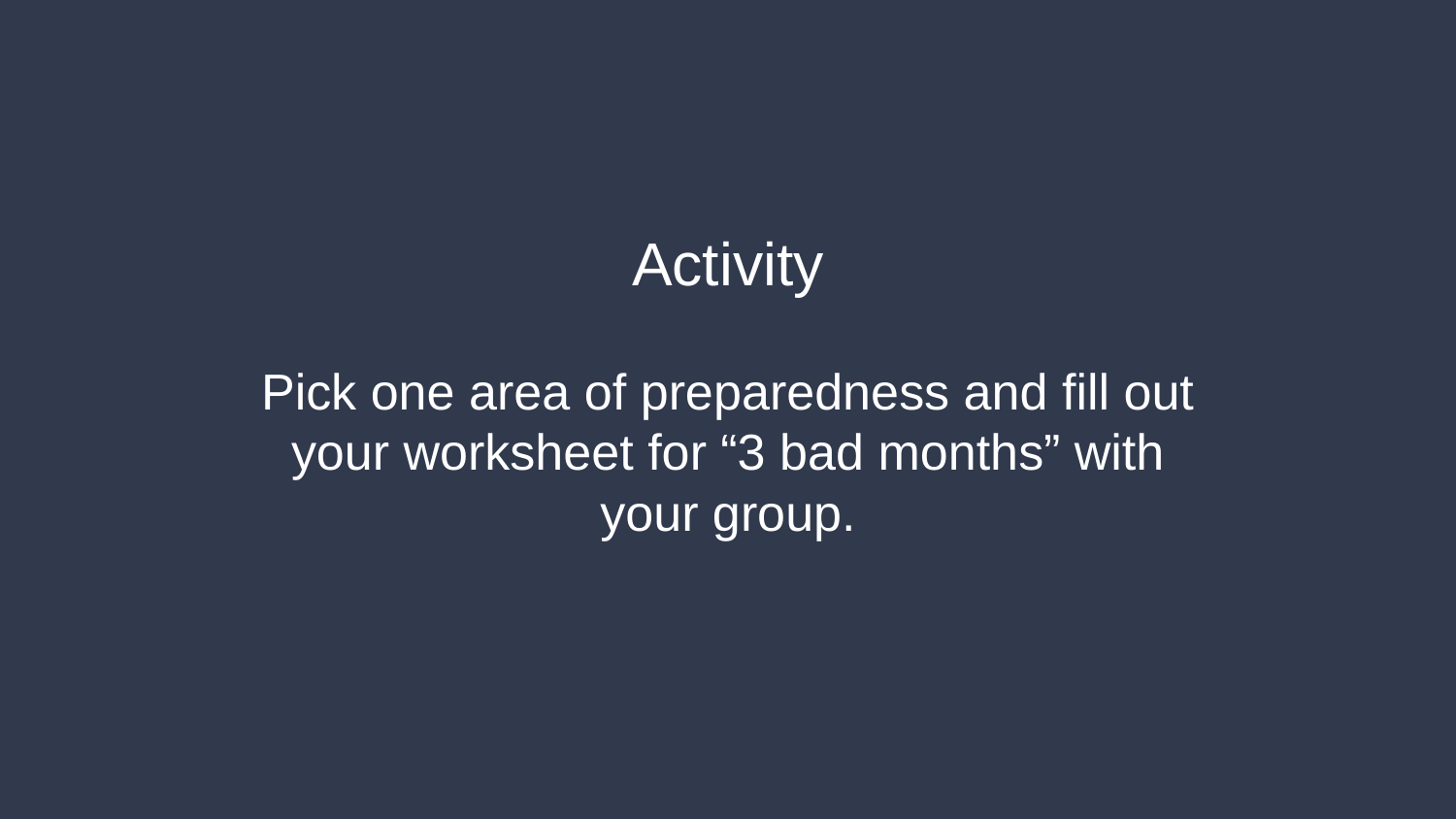

Activity

Pick one area of preparedness and fill out your worksheet for “3 bad months” with your group.